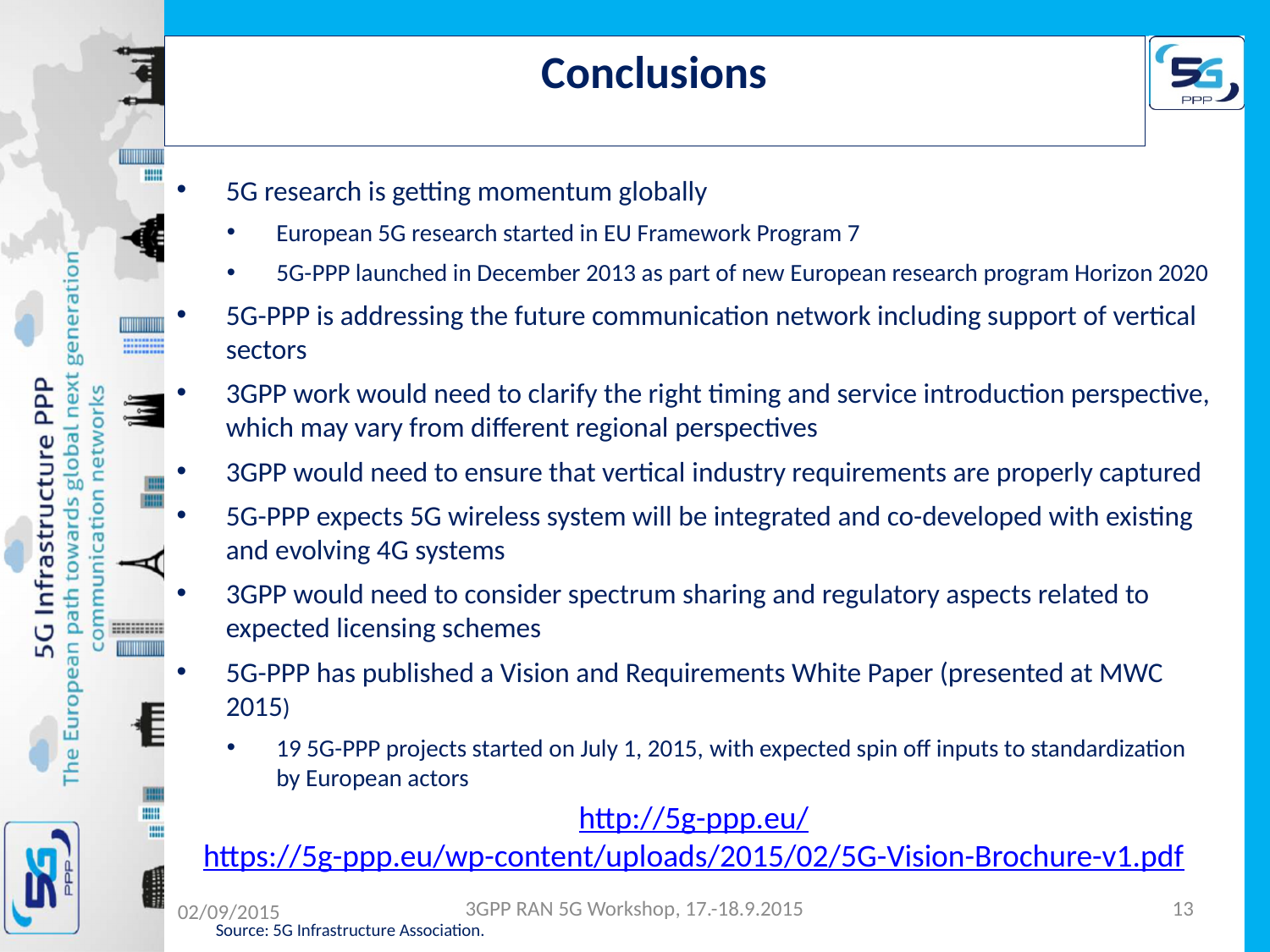

# Conclusions
5G research is getting momentum globally
European 5G research started in EU Framework Program 7
5G-PPP launched in December 2013 as part of new European research program Horizon 2020
5G-PPP is addressing the future communication network including support of vertical sectors
3GPP work would need to clarify the right timing and service introduction perspective, which may vary from different regional perspectives
3GPP would need to ensure that vertical industry requirements are properly captured
5G-PPP expects 5G wireless system will be integrated and co-developed with existing and evolving 4G systems
3GPP would need to consider spectrum sharing and regulatory aspects related to expected licensing schemes
5G-PPP has published a Vision and Requirements White Paper (presented at MWC 2015)
19 5G-PPP projects started on July 1, 2015, with expected spin off inputs to standardization by European actors
http://5g-ppp.eu/
https://5g-ppp.eu/wp-content/uploads/2015/02/5G-Vision-Brochure-v1.pdf
3GPP RAN 5G Workshop, 17.-18.9.2015
13
02/09/2015
Source: 5G Infrastructure Association.